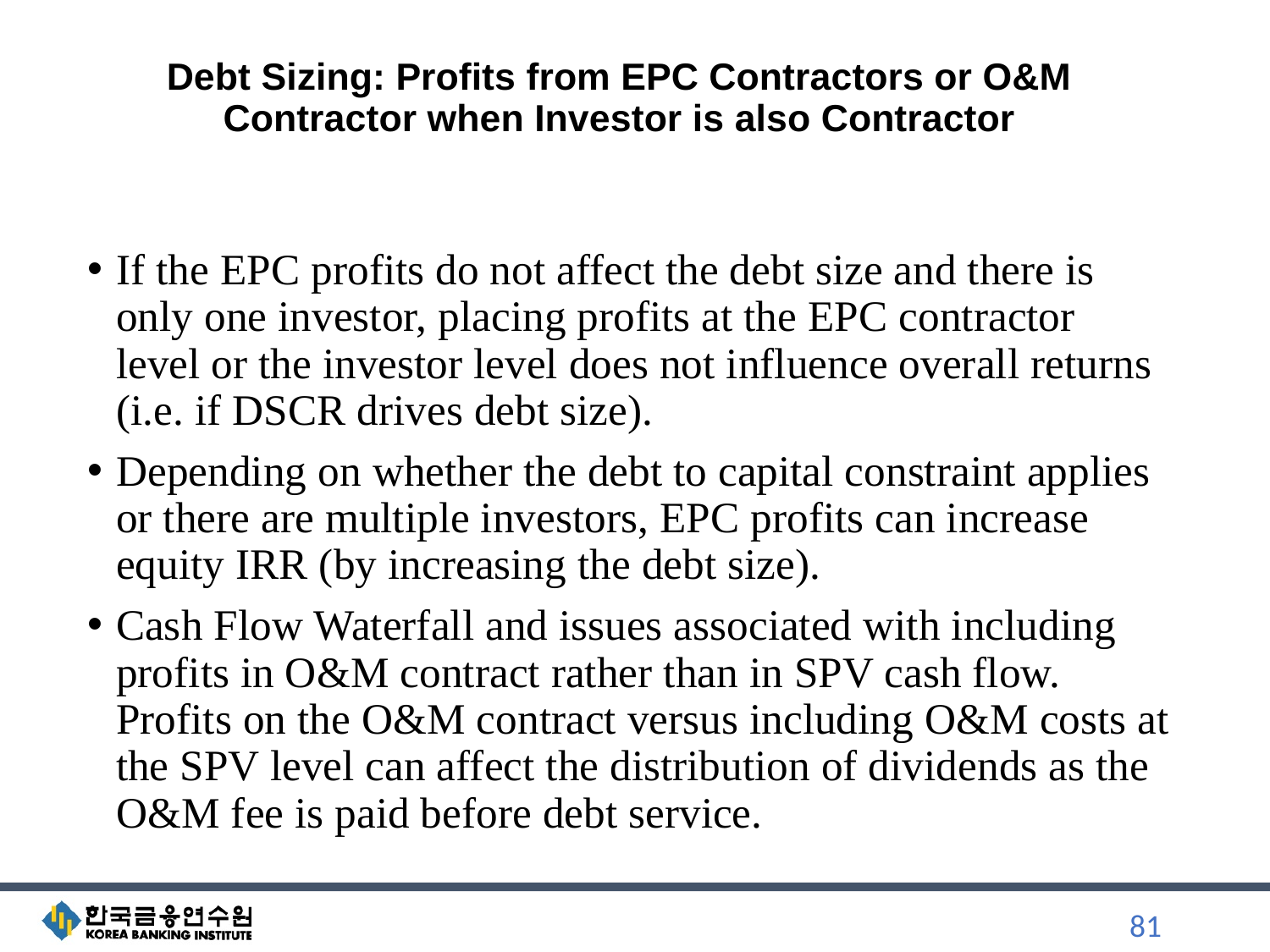

# Debt Sizing: Profits from EPC Contractors or O&M Contractor when Investor is also Contractor
If the EPC profits do not affect the debt size and there is only one investor, placing profits at the EPC contractor level or the investor level does not influence overall returns (i.e. if DSCR drives debt size).
Depending on whether the debt to capital constraint applies or there are multiple investors, EPC profits can increase equity IRR (by increasing the debt size).
Cash Flow Waterfall and issues associated with including profits in O&M contract rather than in SPV cash flow. Profits on the O&M contract versus including O&M costs at the SPV level can affect the distribution of dividends as the O&M fee is paid before debt service.
81